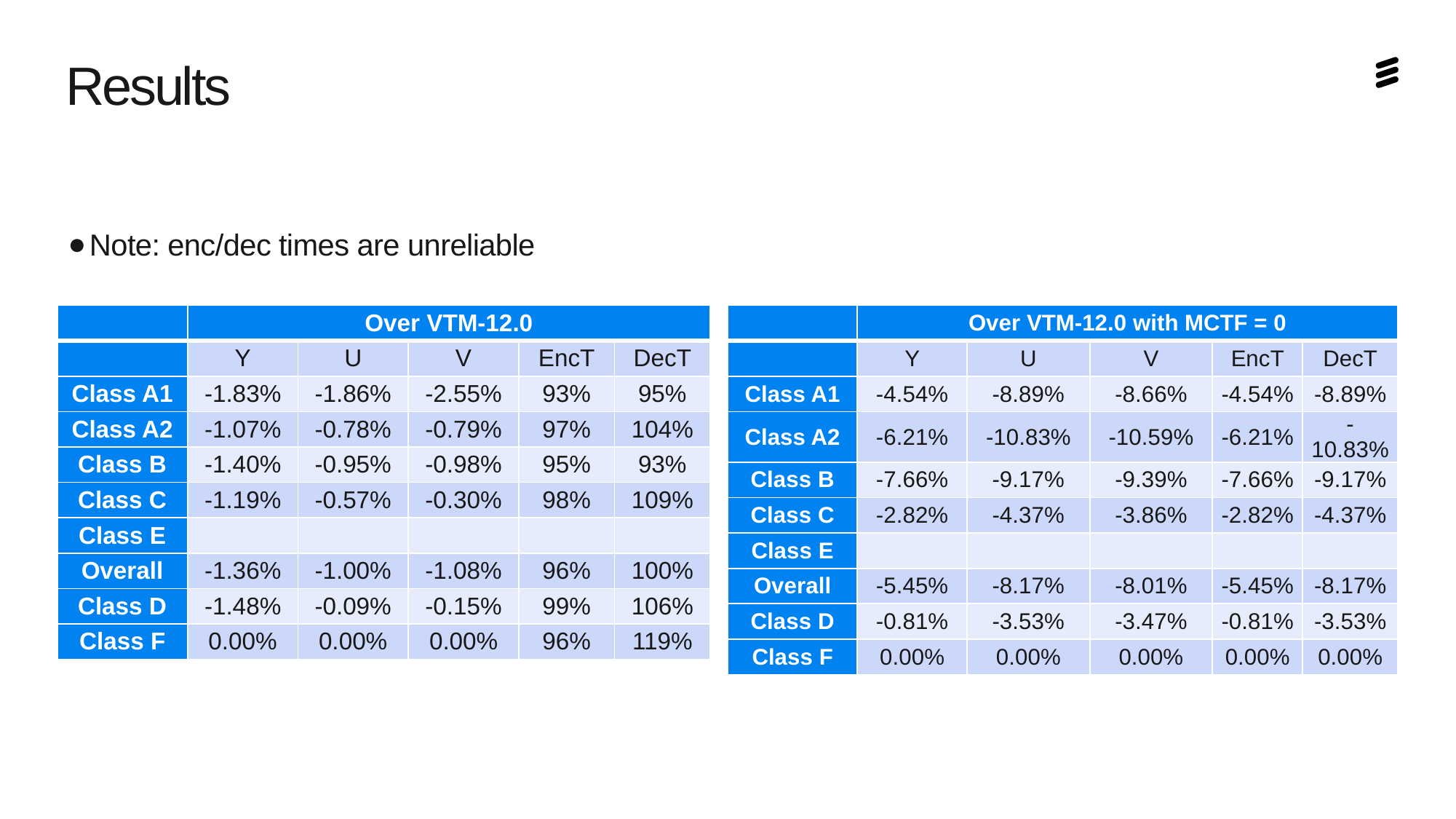

# Results
Note: enc/dec times are unreliable
|  | Over VTM-12.0 |  |  |  |  |
| --- | --- | --- | --- | --- | --- |
|  | Y | U | V | EncT | DecT |
| Class A1 | -1.83% | -1.86% | -2.55% | 93% | 95% |
| Class A2 | -1.07% | -0.78% | -0.79% | 97% | 104% |
| Class B | -1.40% | -0.95% | -0.98% | 95% | 93% |
| Class C | -1.19% | -0.57% | -0.30% | 98% | 109% |
| Class E |  |  |  |  |  |
| Overall | -1.36% | -1.00% | -1.08% | 96% | 100% |
| Class D | -1.48% | -0.09% | -0.15% | 99% | 106% |
| Class F | 0.00% | 0.00% | 0.00% | 96% | 119% |
|  | Over VTM-12.0 with MCTF = 0 |  |  |  |  |
| --- | --- | --- | --- | --- | --- |
|  | Y | U | V | EncT | DecT |
| Class A1 | -4.54% | -8.89% | -8.66% | -4.54% | -8.89% |
| Class A2 | -6.21% | -10.83% | -10.59% | -6.21% | -10.83% |
| Class B | -7.66% | -9.17% | -9.39% | -7.66% | -9.17% |
| Class C | -2.82% | -4.37% | -3.86% | -2.82% | -4.37% |
| Class E |  |  |  |  |  |
| Overall | -5.45% | -8.17% | -8.01% | -5.45% | -8.17% |
| Class D | -0.81% | -3.53% | -3.47% | -0.81% | -3.53% |
| Class F | 0.00% | 0.00% | 0.00% | 0.00% | 0.00% |